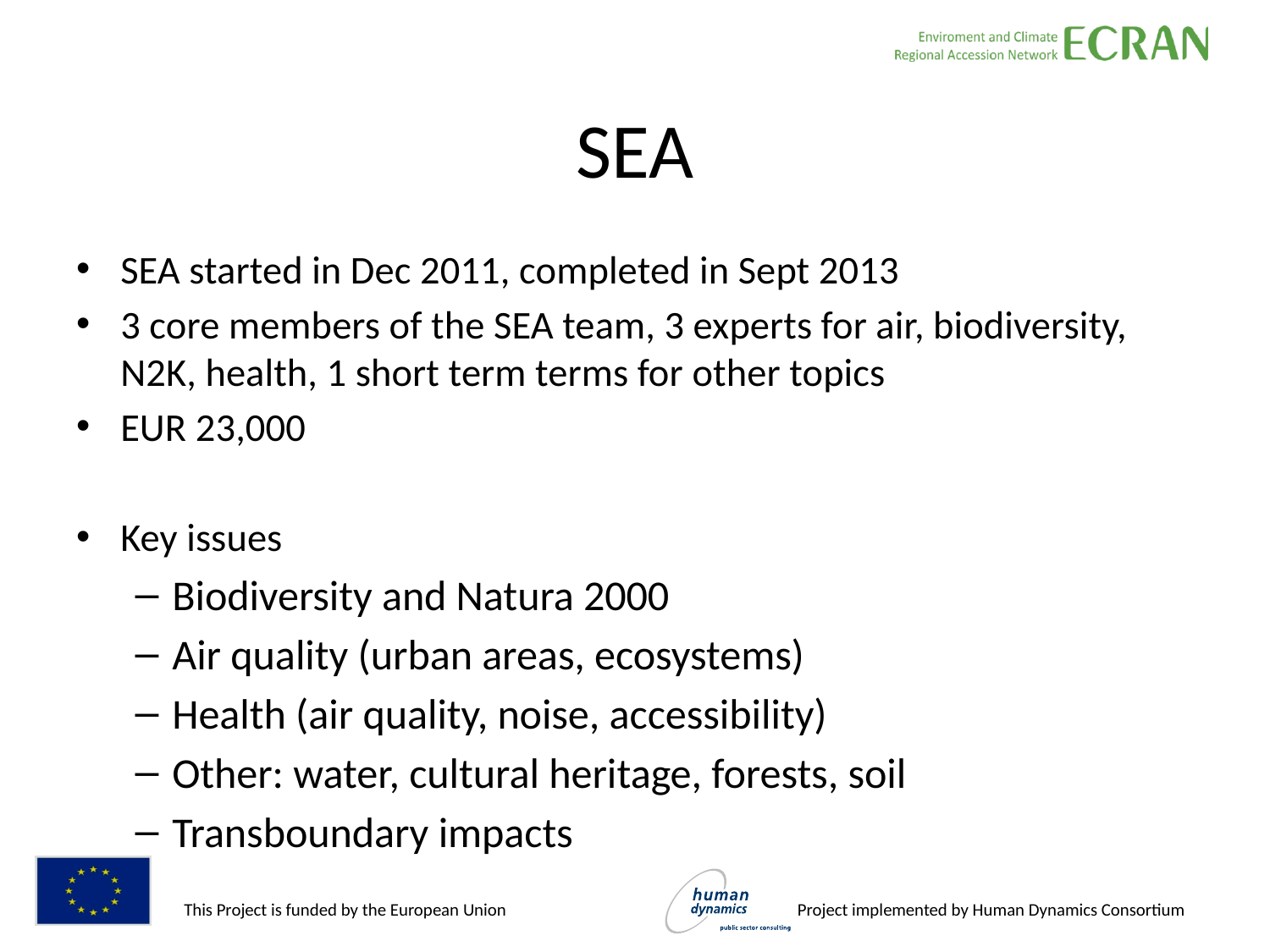

# SEA
SEA started in Dec 2011, completed in Sept 2013
3 core members of the SEA team, 3 experts for air, biodiversity, N2K, health, 1 short term terms for other topics
EUR 23,000

Key issues
Biodiversity and Natura 2000
Air quality (urban areas, ecosystems)
Health (air quality, noise, accessibility)
Other: water, cultural heritage, forests, soil
Transboundary impacts